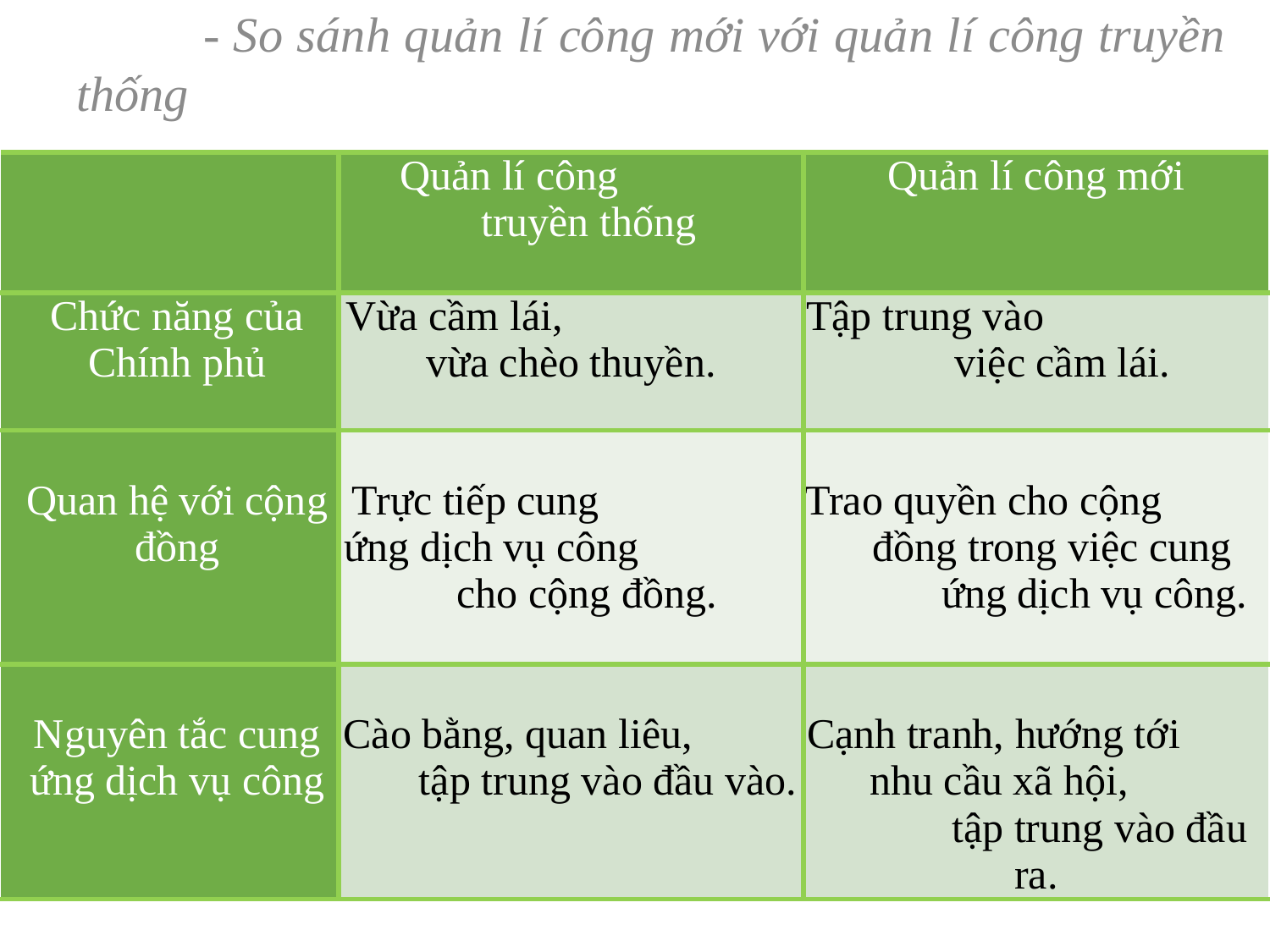

- So sánh quản lí công mới với quản lí công truyền thống
|  | Quản lí công truyền thống | Quản lí công mới |
| --- | --- | --- |
| Chức năng của Chính phủ | Vừa cầm lái, vừa chèo thuyền. | Tập trung vào việc cầm lái. |
| Quan hệ với cộng đồng | Trực tiếp cung ứng dịch vụ công cho cộng đồng. | Trao quyền cho cộng đồng trong việc cung ứng dịch vụ công. |
| Nguyên tắc cung ứng dịch vụ công | Cào bằng, quan liêu, tập trung vào đầu vào. | Cạnh tranh, hướng tới nhu cầu xã hội, tập trung vào đầu ra. |